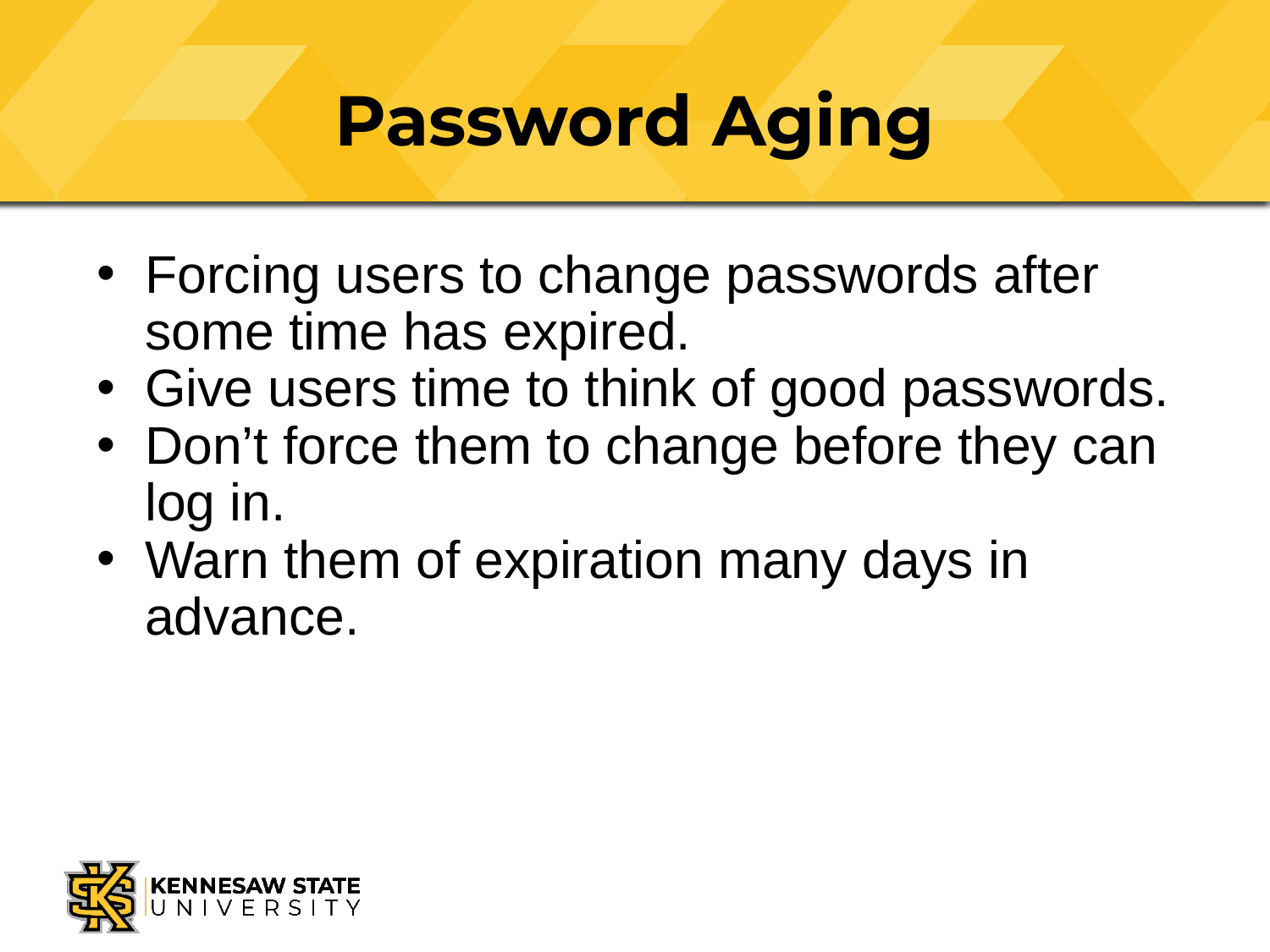

# Password Aging
Forcing users to change passwords after some time has expired.
Give users time to think of good passwords.
Don’t force them to change before they can log in.
Warn them of expiration many days in advance.